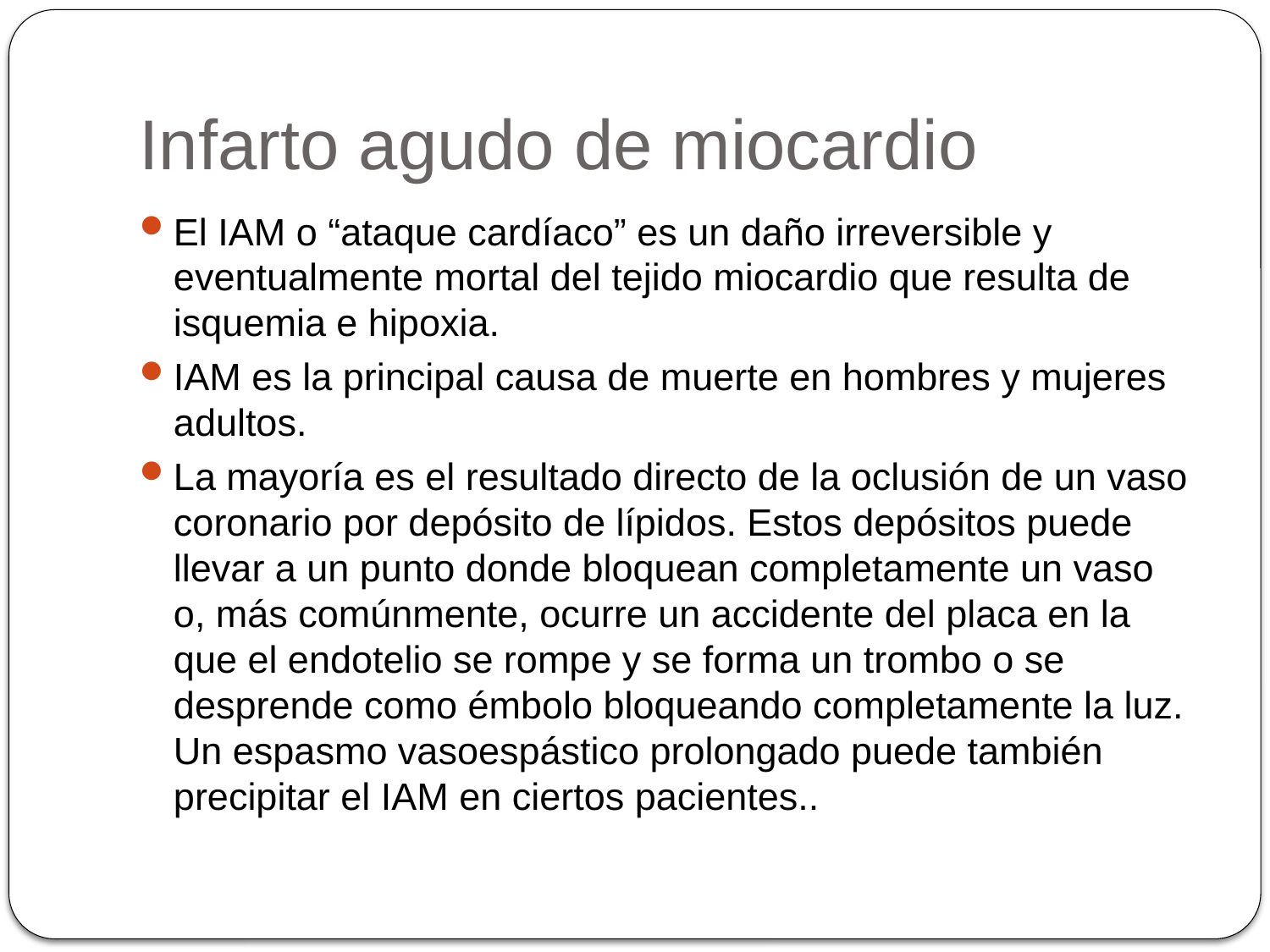

# Infarto agudo de miocardio
El IAM o “ataque cardíaco” es un daño irreversible y eventualmente mortal del tejido miocardio que resulta de isquemia e hipoxia.
IAM es la principal causa de muerte en hombres y mujeres adultos.
La mayoría es el resultado directo de la oclusión de un vaso coronario por depósito de lípidos. Estos depósitos puede llevar a un punto donde bloquean completamente un vaso o, más comúnmente, ocurre un accidente del placa en la que el endotelio se rompe y se forma un trombo o se desprende como émbolo bloqueando completamente la luz. Un espasmo vasoespástico prolongado puede también precipitar el IAM en ciertos pacientes..